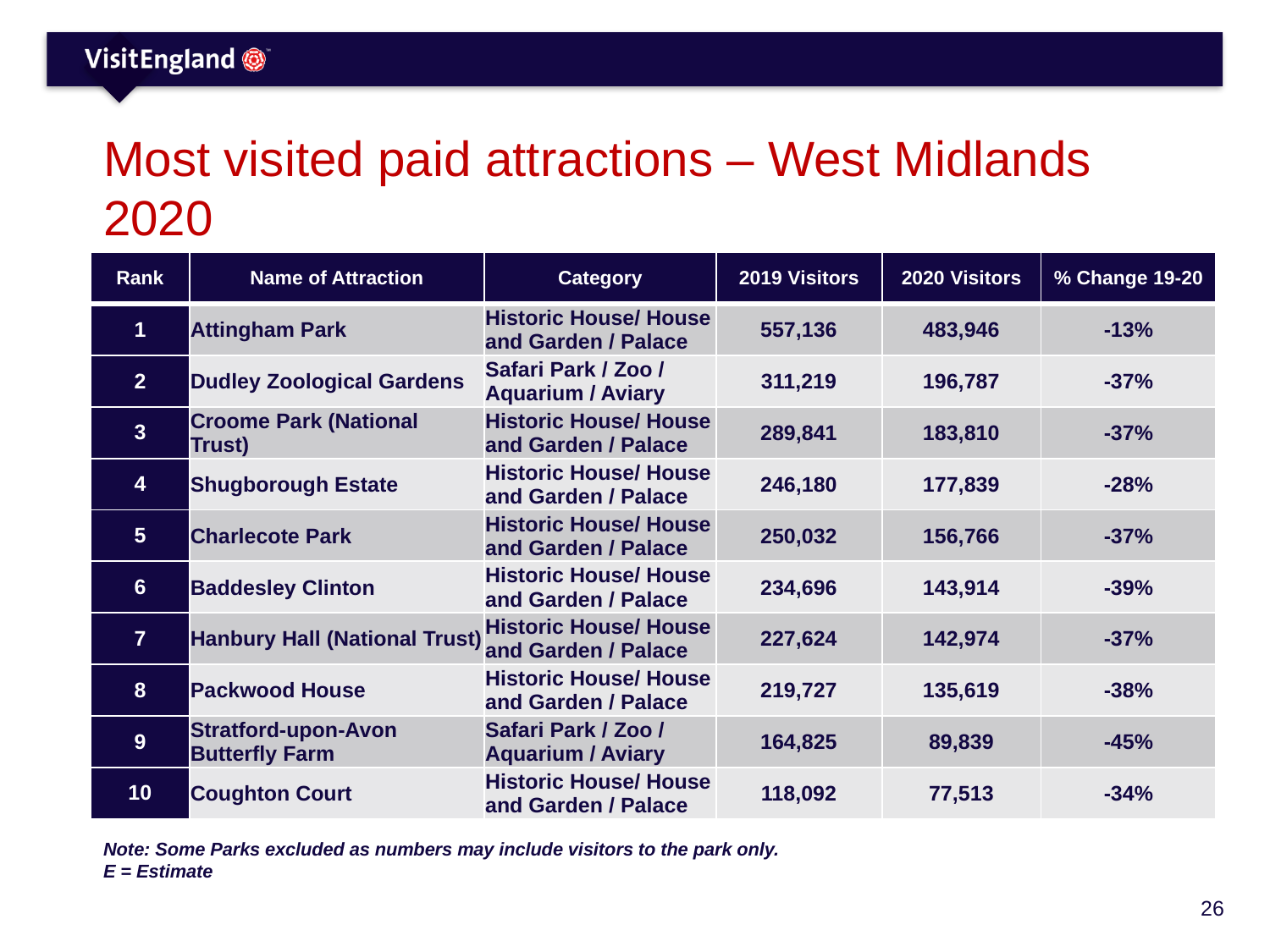

# Most visited paid attractions – West Midlands 2020 (1/2)
| Rank | Name of Attraction | Category | 2019 Visitors | 2020 Visitors | % Change 19-20 |
| --- | --- | --- | --- | --- | --- |
| 1 | Attingham Park | Historic House/ House and Garden / Palace | 557,136 | 483,946 | -13% |
| 2 | Dudley Zoological Gardens | Safari Park / Zoo / Aquarium / Aviary | 311,219 | 196,787 | -37% |
| 3 | Croome Park (National Trust) | Historic House/ House and Garden / Palace | 289,841 | 183,810 | -37% |
| 4 | Shugborough Estate | Historic House/ House and Garden / Palace | 246,180 | 177,839 | -28% |
| 5 | Charlecote Park | Historic House/ House and Garden / Palace | 250,032 | 156,766 | -37% |
| 6 | Baddesley Clinton | Historic House/ House and Garden / Palace | 234,696 | 143,914 | -39% |
| 7 | Hanbury Hall (National Trust) | Historic House/ House and Garden / Palace | 227,624 | 142,974 | -37% |
| 8 | Packwood House | Historic House/ House and Garden / Palace | 219,727 | 135,619 | -38% |
| 9 | Stratford-upon-Avon Butterfly Farm | Safari Park / Zoo / Aquarium / Aviary | 164,825 | 89,839 | -45% |
| 10 | Coughton Court | Historic House/ House and Garden / Palace | 118,092 | 77,513 | -34% |
Note: Some Parks excluded as numbers may include visitors to the park only.
E = Estimate